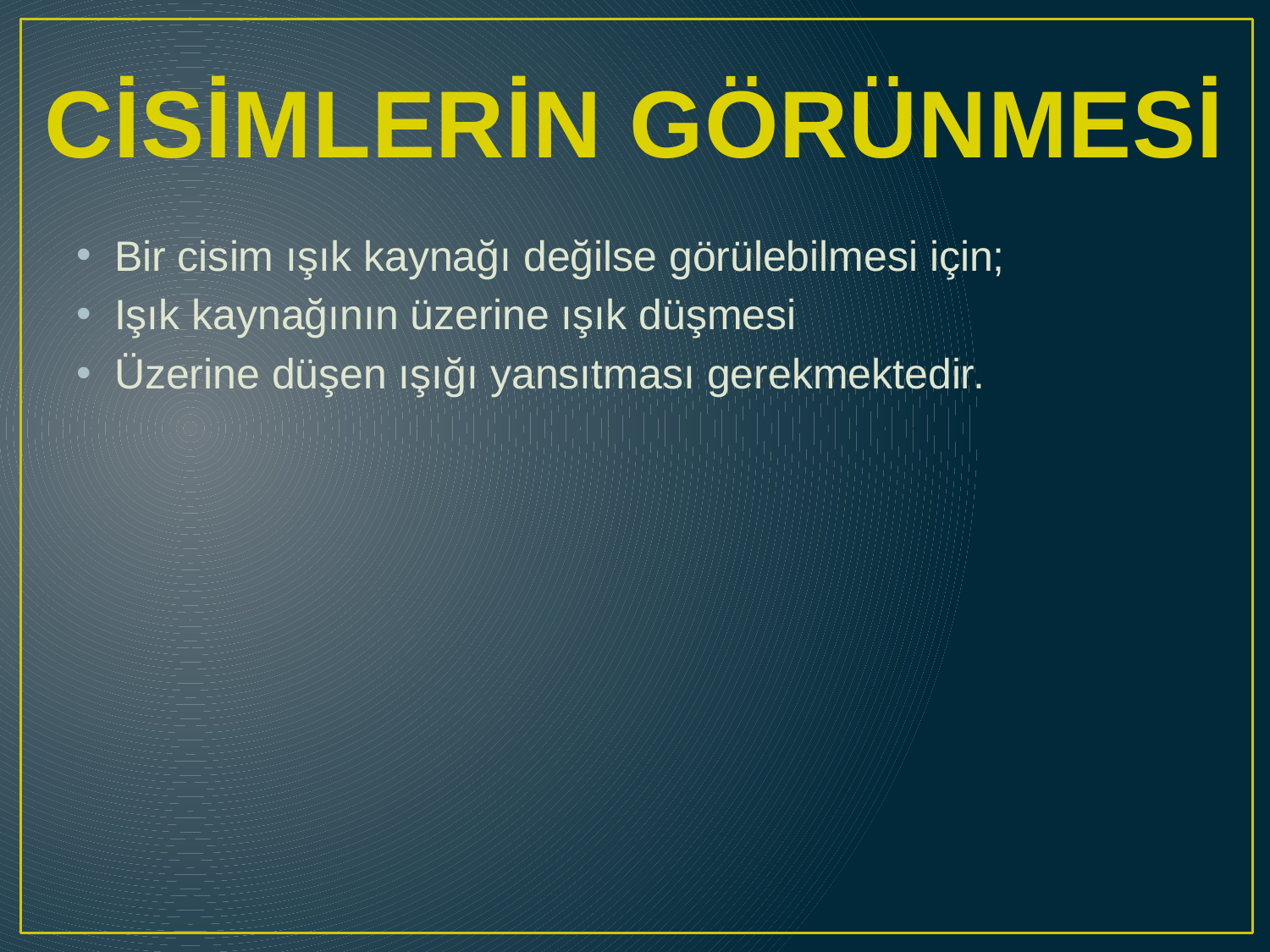

CİSİMLERİN GÖRÜNMESİ
Bir cisim ışık kaynağı değilse görülebilmesi için;
Işık kaynağının üzerine ışık düşmesi
Üzerine düşen ışığı yansıtması gerekmektedir.